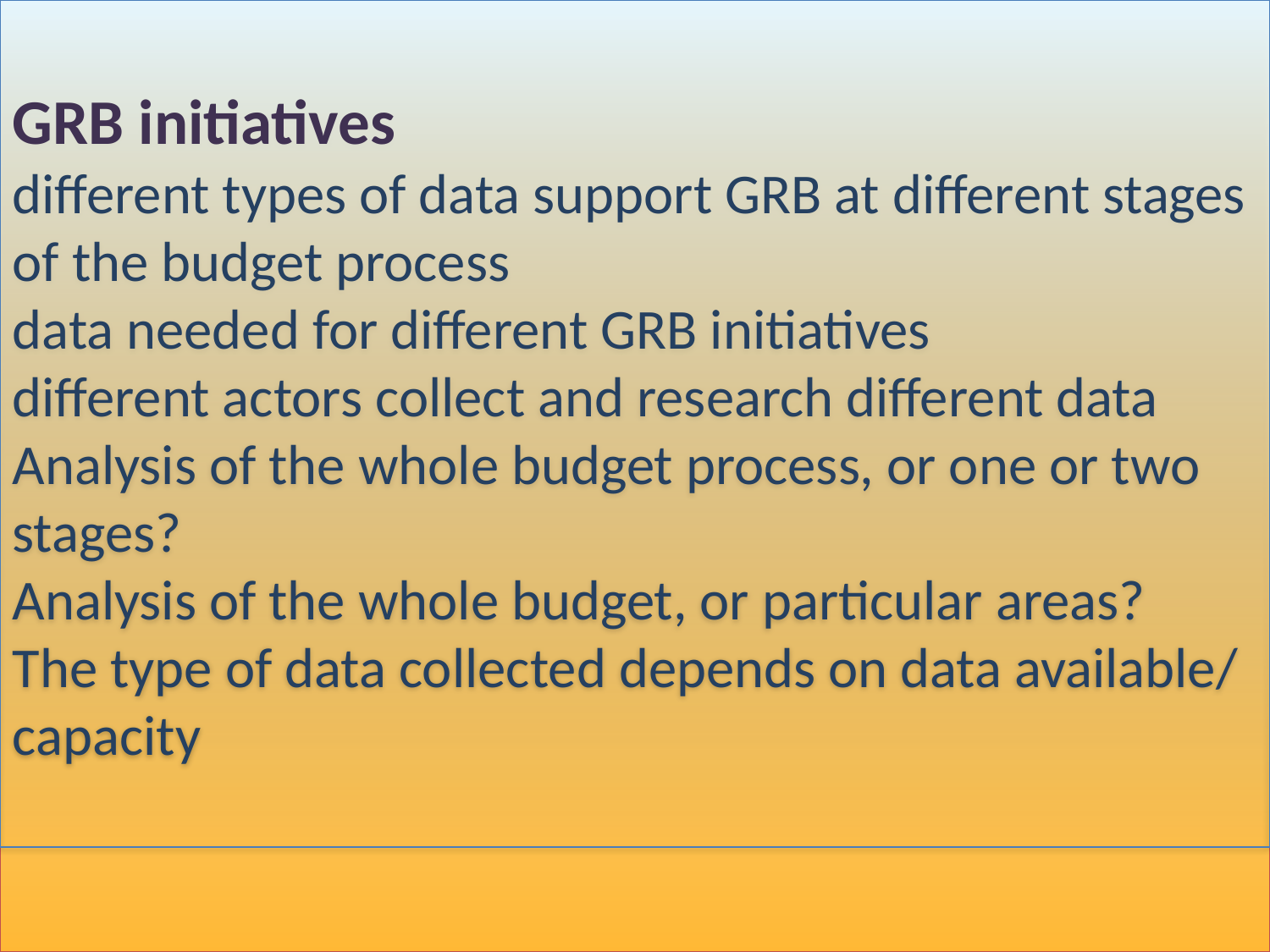

GRB initiatives
different types of data support GRB at different stages of the budget process
data needed for different GRB initiatives
different actors collect and research different data
Analysis of the whole budget process, or one or two stages?
Analysis of the whole budget, or particular areas?
The type of data collected depends on data available/ capacity